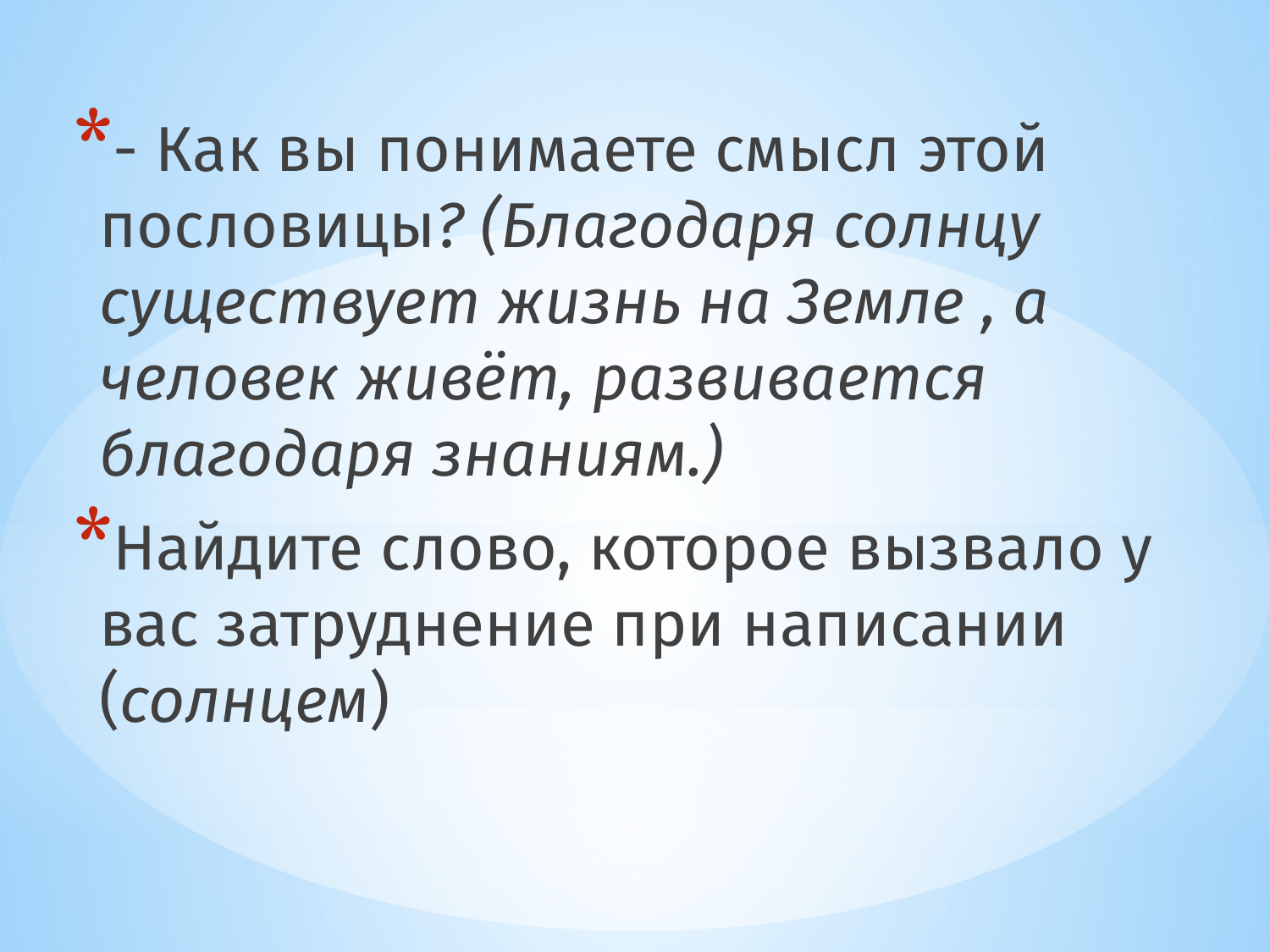

- Как вы понимаете смысл этой пословицы? (Благодаря солнцу существует жизнь на Земле , а человек живёт, развивается   благодаря знаниям.)
Найдите слово, которое вызвало у вас затруднение при написании (солнцем)